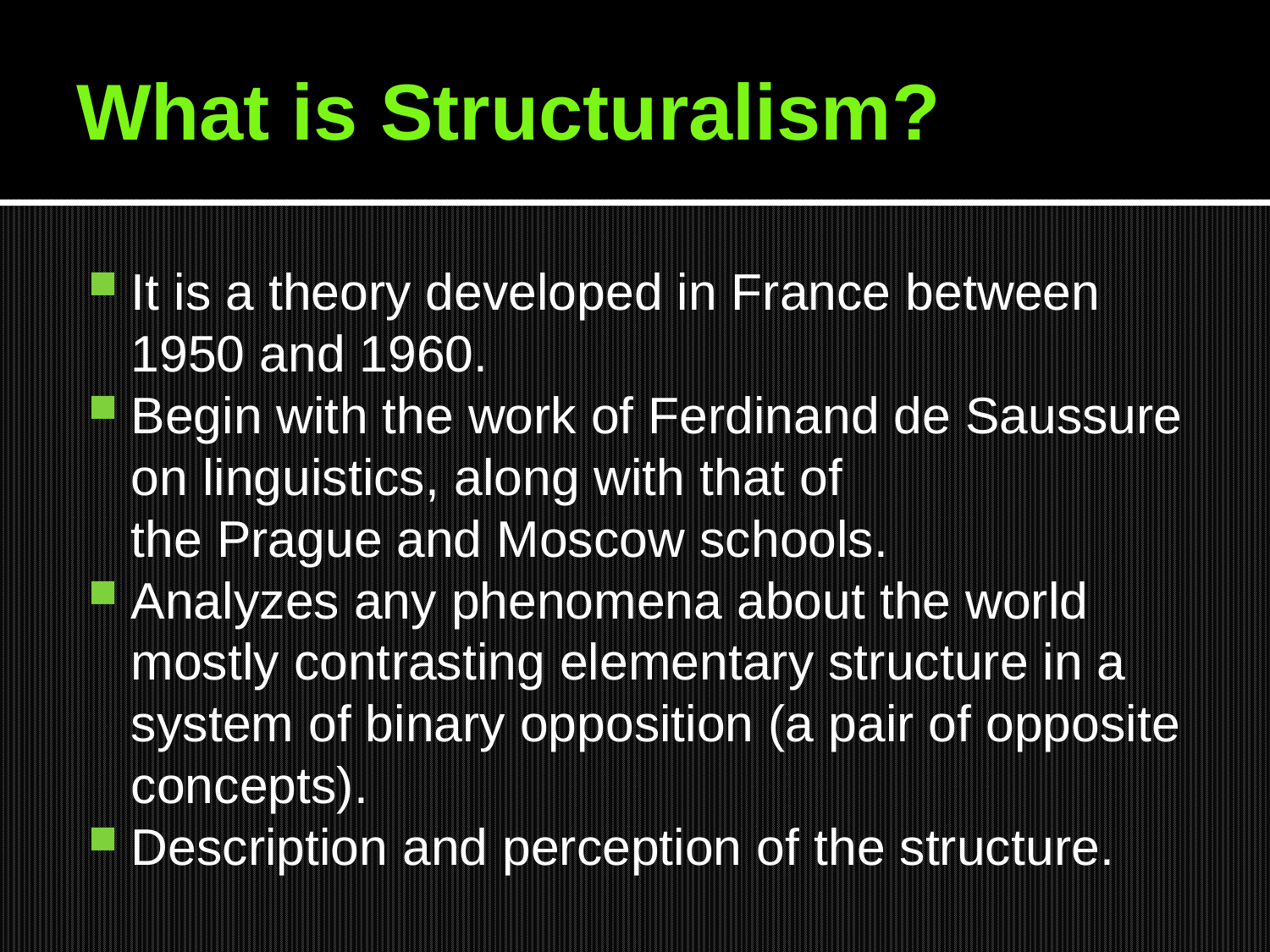

# What is Structuralism?
It is a theory developed in France between 1950 and 1960.
Begin with the work of Ferdinand de Saussure on linguistics, along with that of the Prague and Moscow schools.
Analyzes any phenomena about the world mostly contrasting elementary structure in a system of binary opposition (a pair of opposite concepts).
Description and perception of the structure.